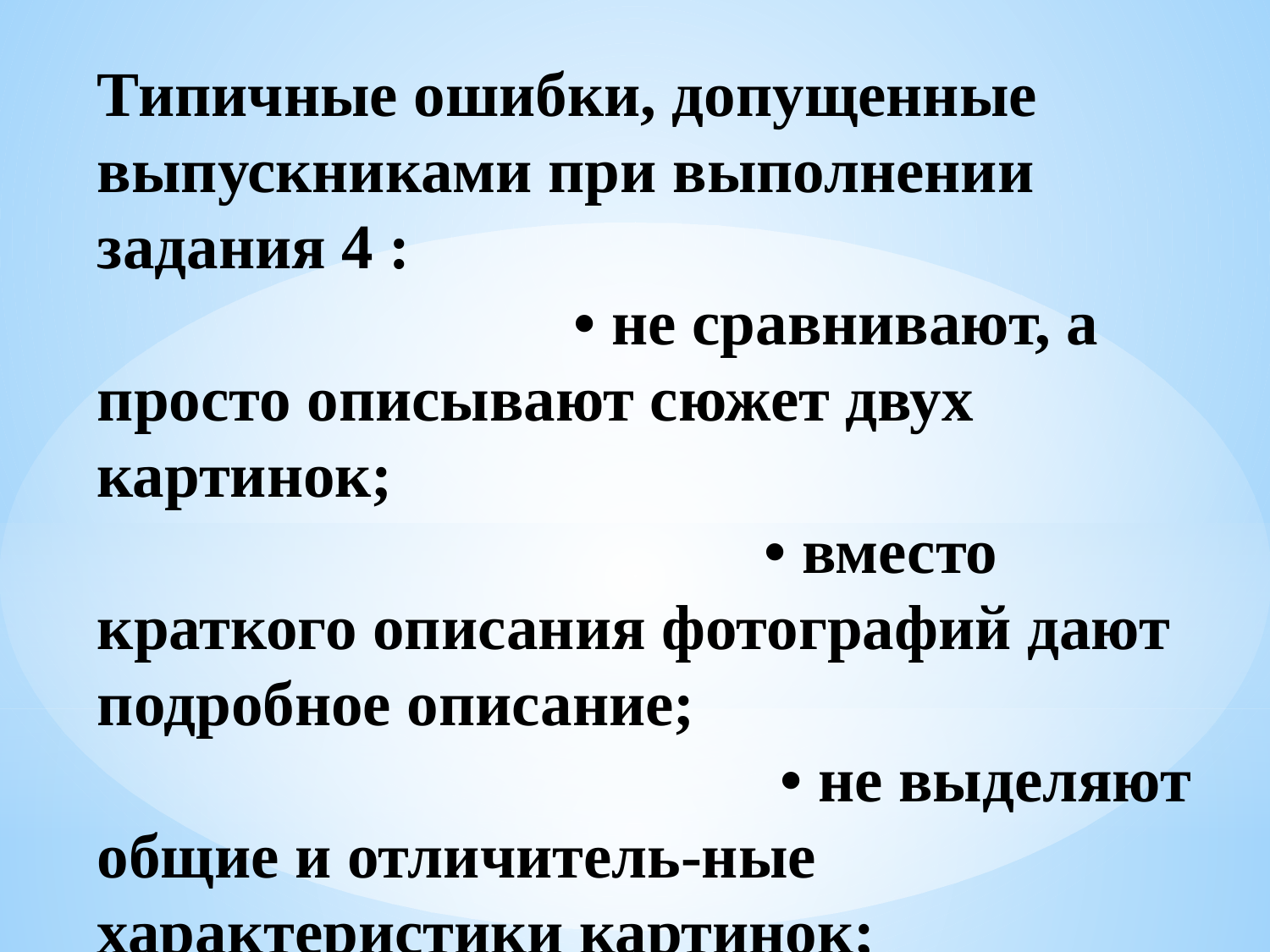

Типичные ошибки, допущенные выпускниками при выполнении задания 4 :                                                                                  • не сравнивают, а просто описывают сюжет двух картинок;                                                                                               • вместо краткого описания фотографий дают подробное описание;                                                                             • не выделяют общие и отличитель-ные характеристики картинок;                                                                                 • дают по одной фразе на каждый пункт плана;